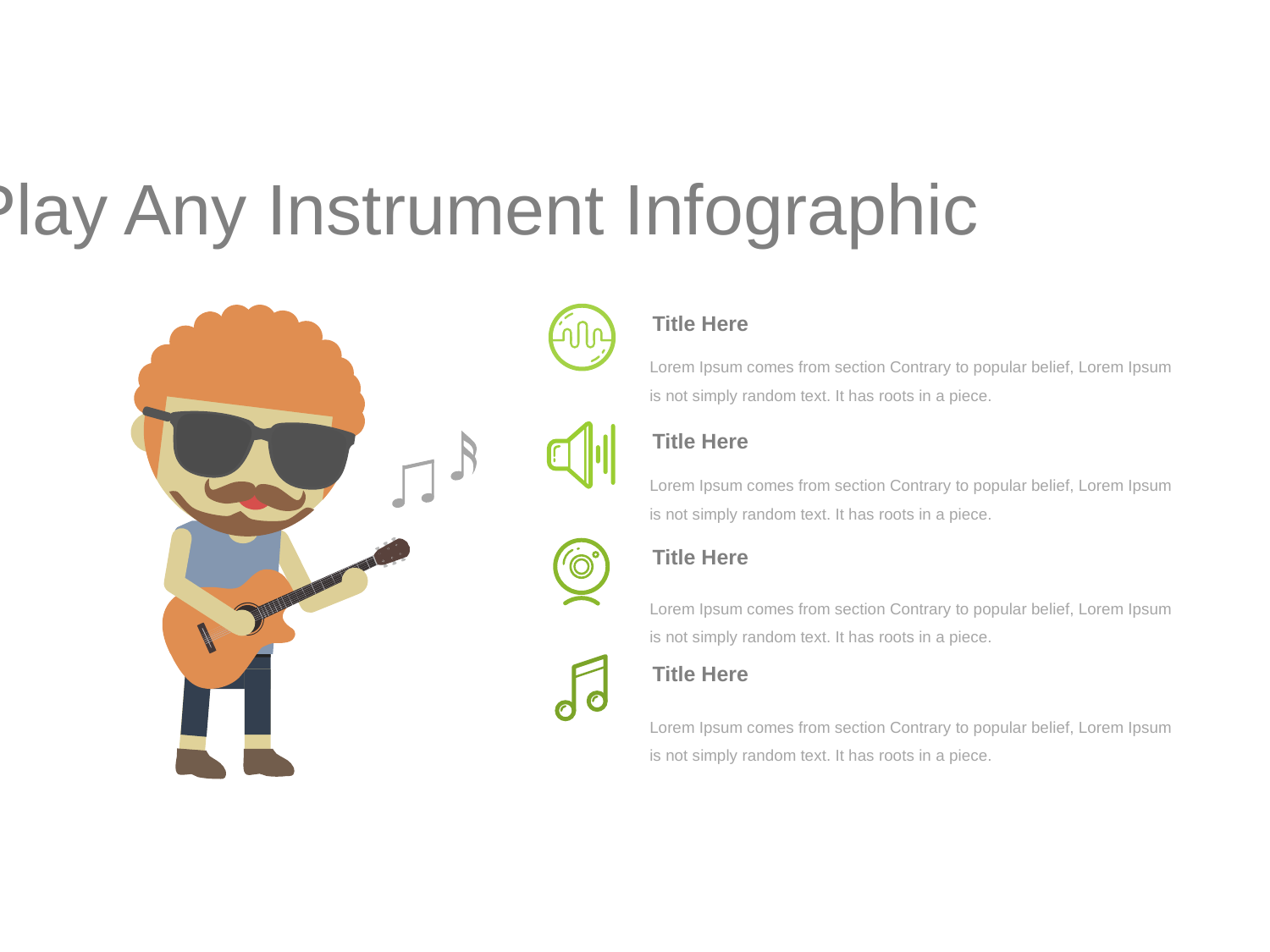

Play Any Instrument Infographic

Title Here
Lorem Ipsum comes from section Contrary to popular belief, Lorem Ipsum is not simply random text. It has roots in a piece.
Title Here

Lorem Ipsum comes from section Contrary to popular belief, Lorem Ipsum is not simply random text. It has roots in a piece.
Title Here

Lorem Ipsum comes from section Contrary to popular belief, Lorem Ipsum is not simply random text. It has roots in a piece.

Title Here
Lorem Ipsum comes from section Contrary to popular belief, Lorem Ipsum is not simply random text. It has roots in a piece.